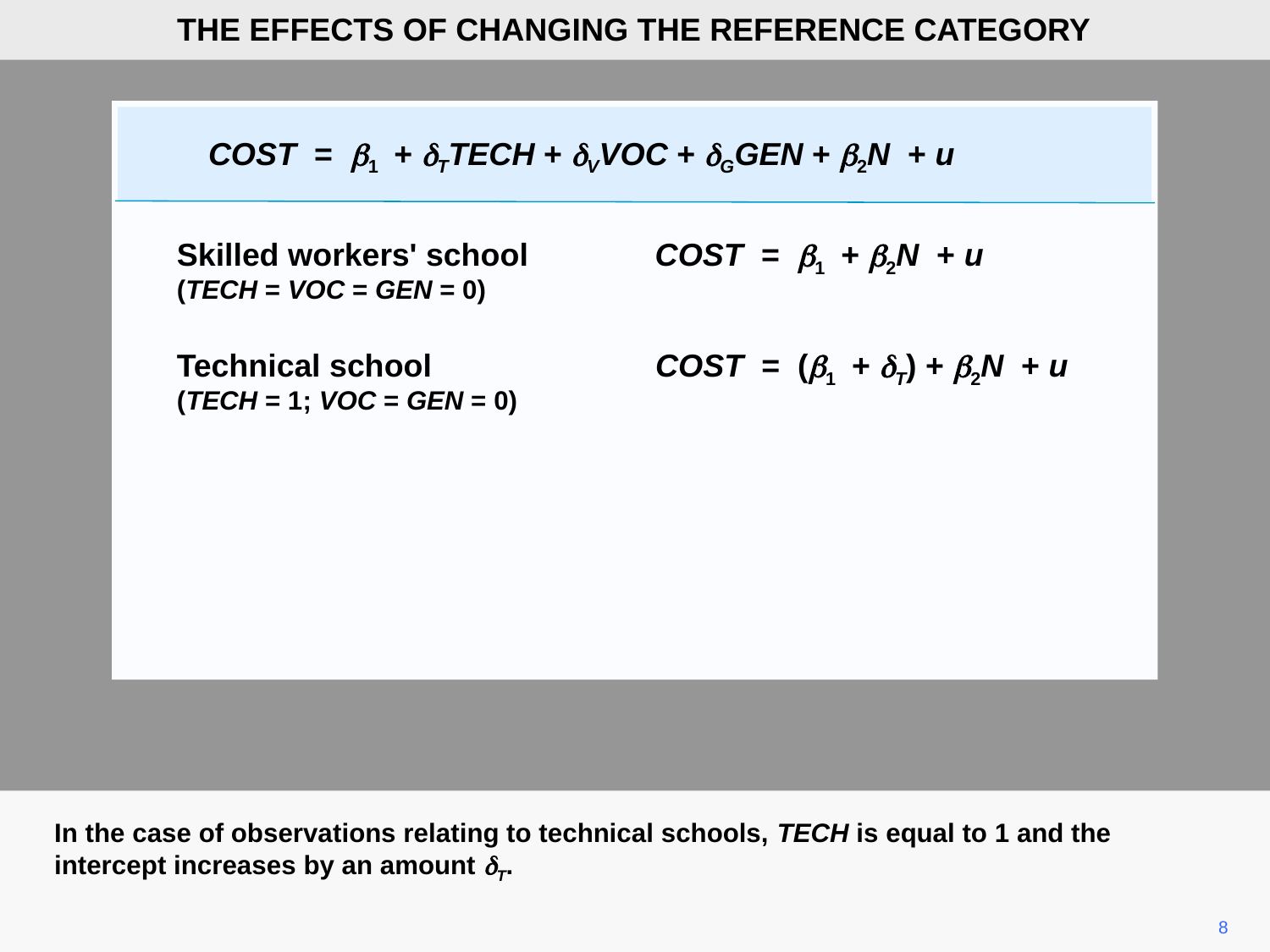

THE EFFECTS OF CHANGING THE REFERENCE CATEGORY

COST  =  β1 + δTTECH + δVVOC + δGGEN + β2N  + u

COST  =  β1 + β2N  + u
Skilled workers' school
(TECH = VOC = GEN = 0)
COST  =  (β1 + δT) + β2N  + u
Technical school
(TECH = 1; VOC = GEN = 0)

In the case of observations relating to technical schools, TECH is equal to 1 and the intercept increases by an amount δT.
8